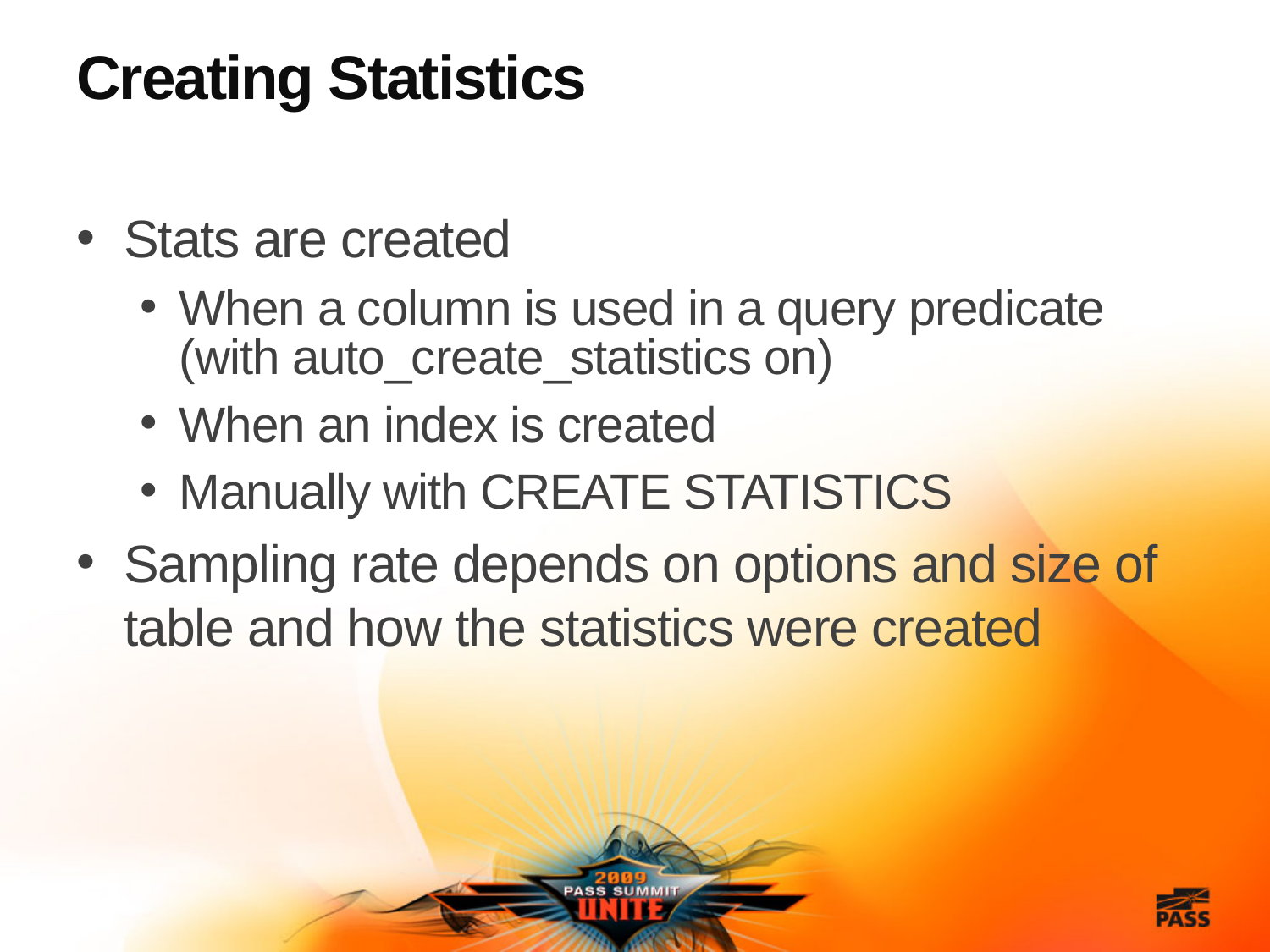

# Creating Statistics
Stats are created
When a column is used in a query predicate (with auto_create_statistics on)
When an index is created
Manually with CREATE STATISTICS
Sampling rate depends on options and size of table and how the statistics were created